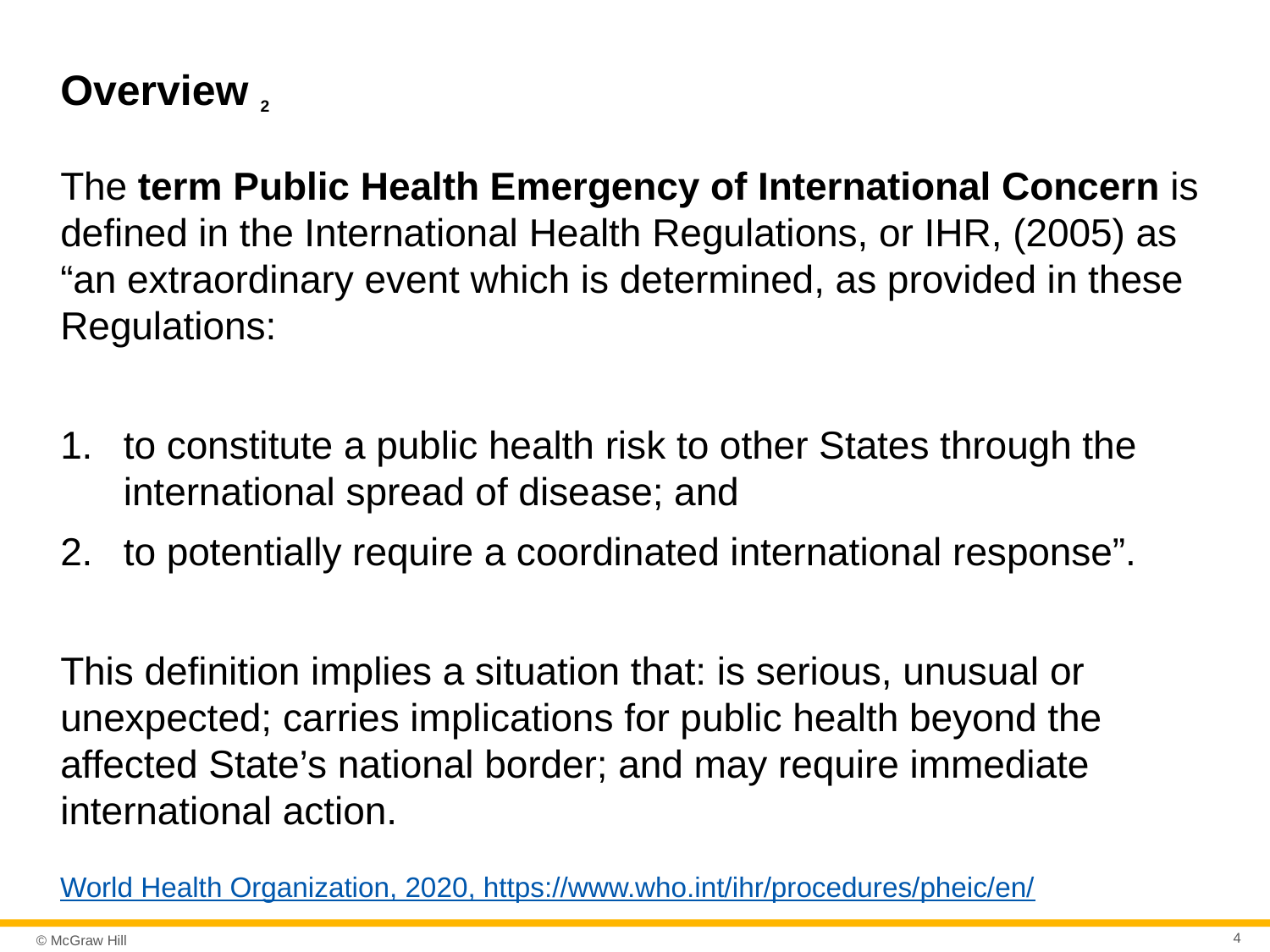

# Overview 2
The term Public Health Emergency of International Concern is defined in the International Health Regulations, or IHR, (2005) as “an extraordinary event which is determined, as provided in these Regulations:

to constitute a public health risk to other States through the international spread of disease; and
to potentially require a coordinated international response”.

This definition implies a situation that: is serious, unusual or unexpected; carries implications for public health beyond the affected State’s national border; and may require immediate international action.
World Health Organization, 2020, https://www.who.int/ihr/procedures/pheic/en/